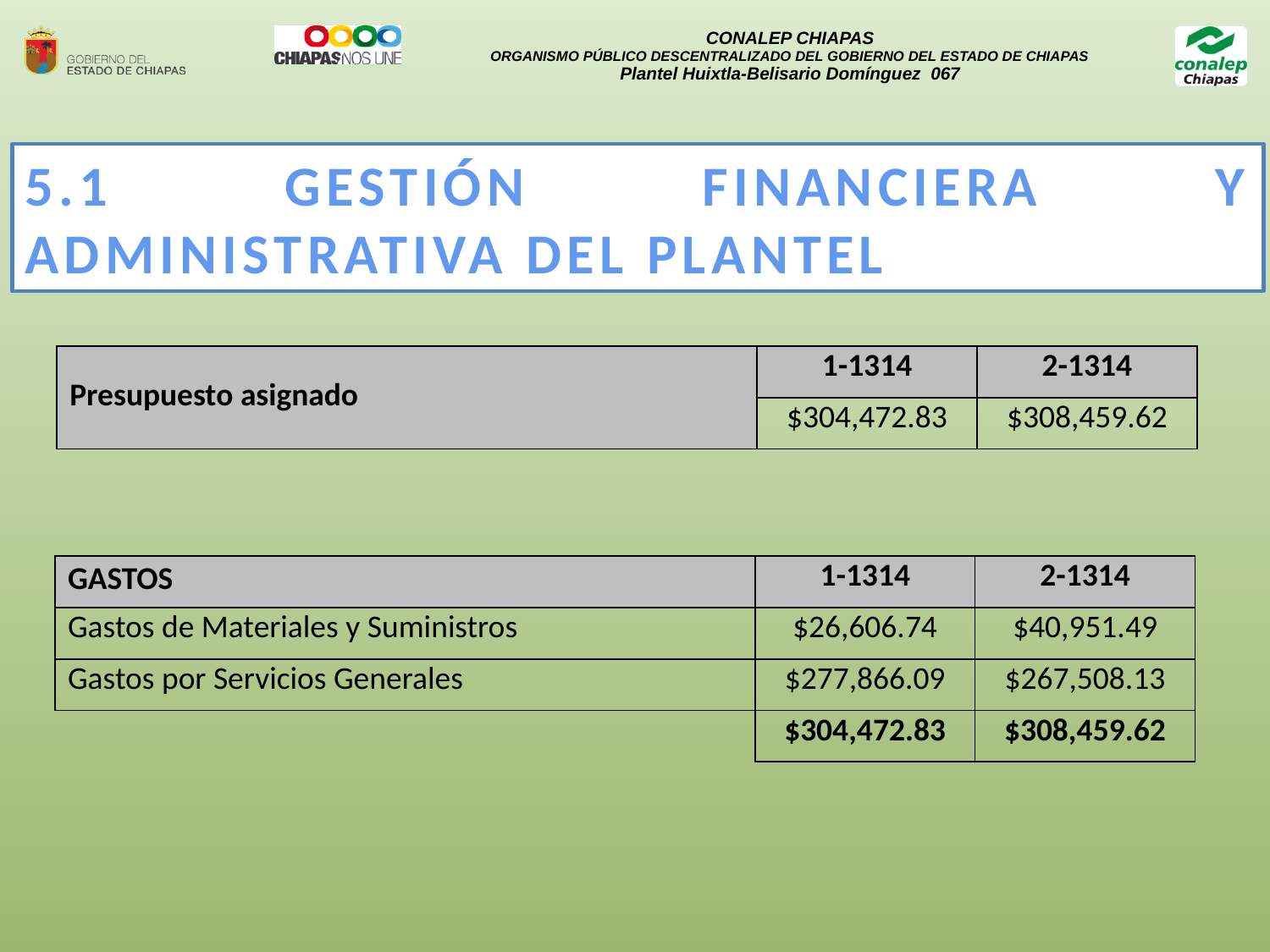

5.1 GESTIÓN FINANCIERA Y ADMINISTRATIVA DEL PLANTEL
| Presupuesto asignado | 1-1314 | 2-1314 |
| --- | --- | --- |
|  | $304,472.83 | $308,459.62 |
| GASTOS | 1-1314 | 2-1314 |
| --- | --- | --- |
| Gastos de Materiales y Suministros | $26,606.74 | $40,951.49 |
| Gastos por Servicios Generales | $277,866.09 | $267,508.13 |
|  | $304,472.83 | $308,459.62 |